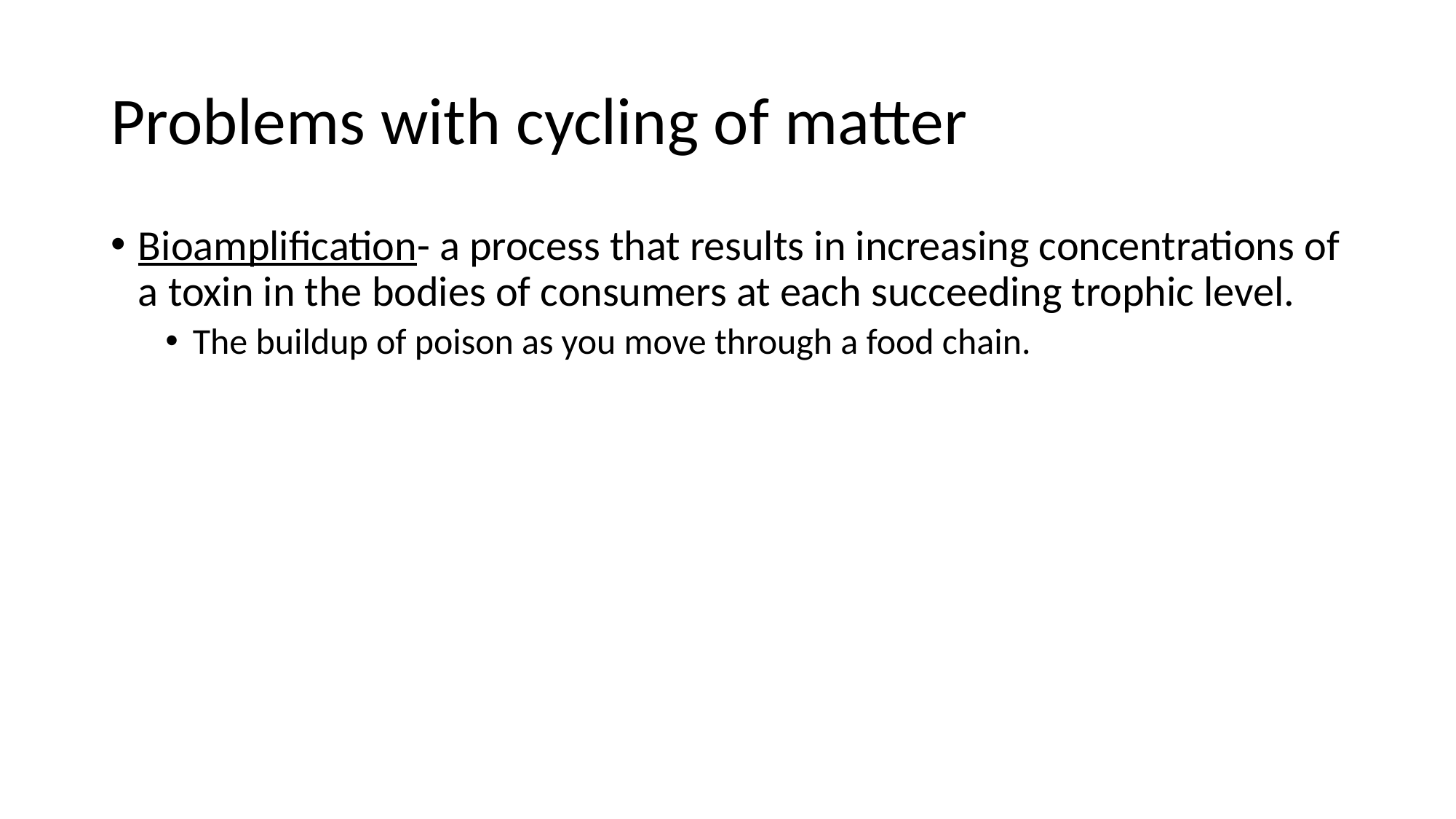

# Problems with cycling of matter
Bioamplification- a process that results in increasing concentrations of a toxin in the bodies of consumers at each succeeding trophic level.
The buildup of poison as you move through a food chain.